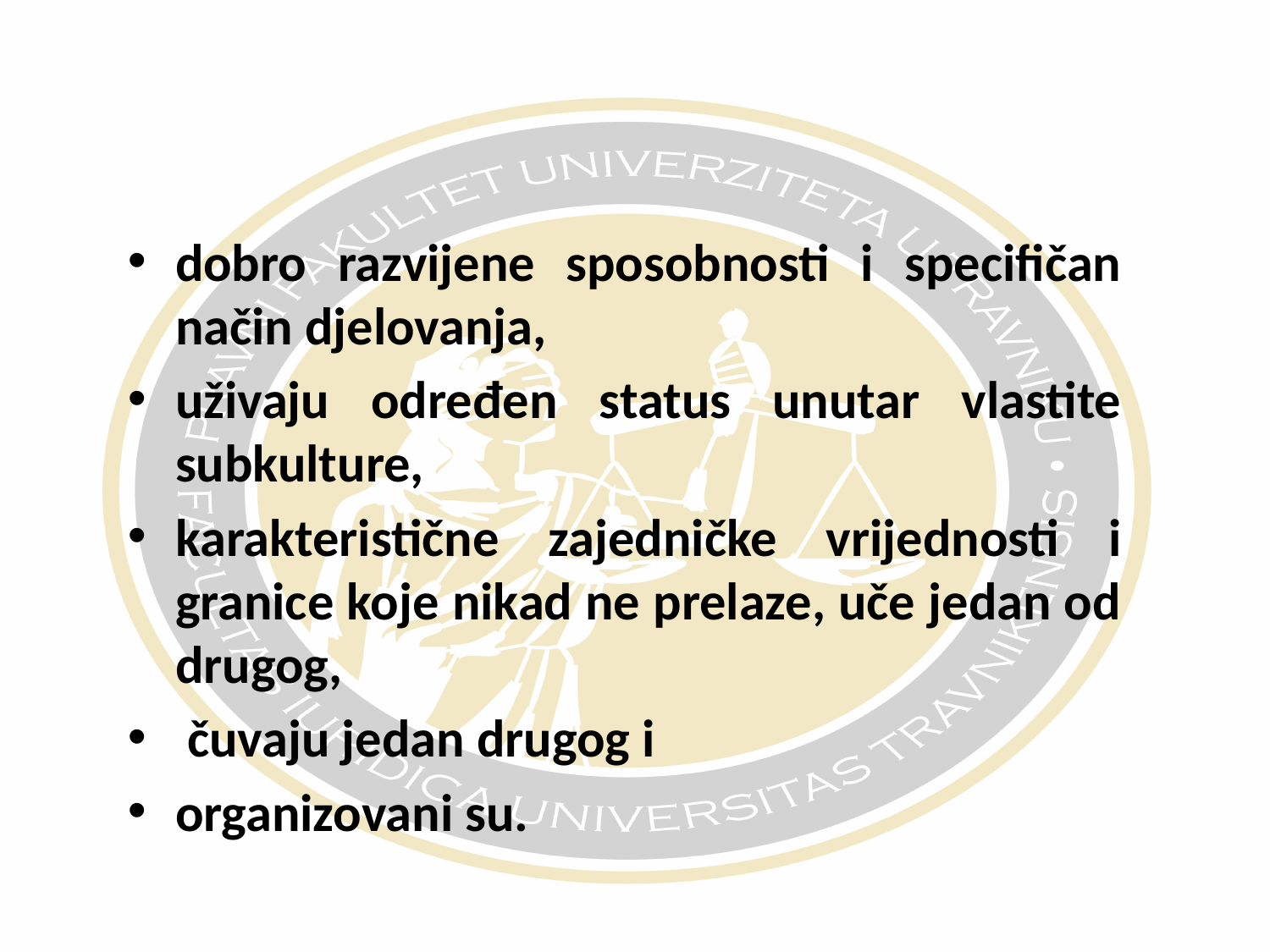

#
dobro razvijene sposobnosti i specifičan način djelovanja,
uživaju određen status unutar vlastite subkulture,
karakteristične zajedničke vrijednosti i granice koje nikad ne prelaze, uče jedan od drugog,
 čuvaju jedan drugog i
organizovani su.